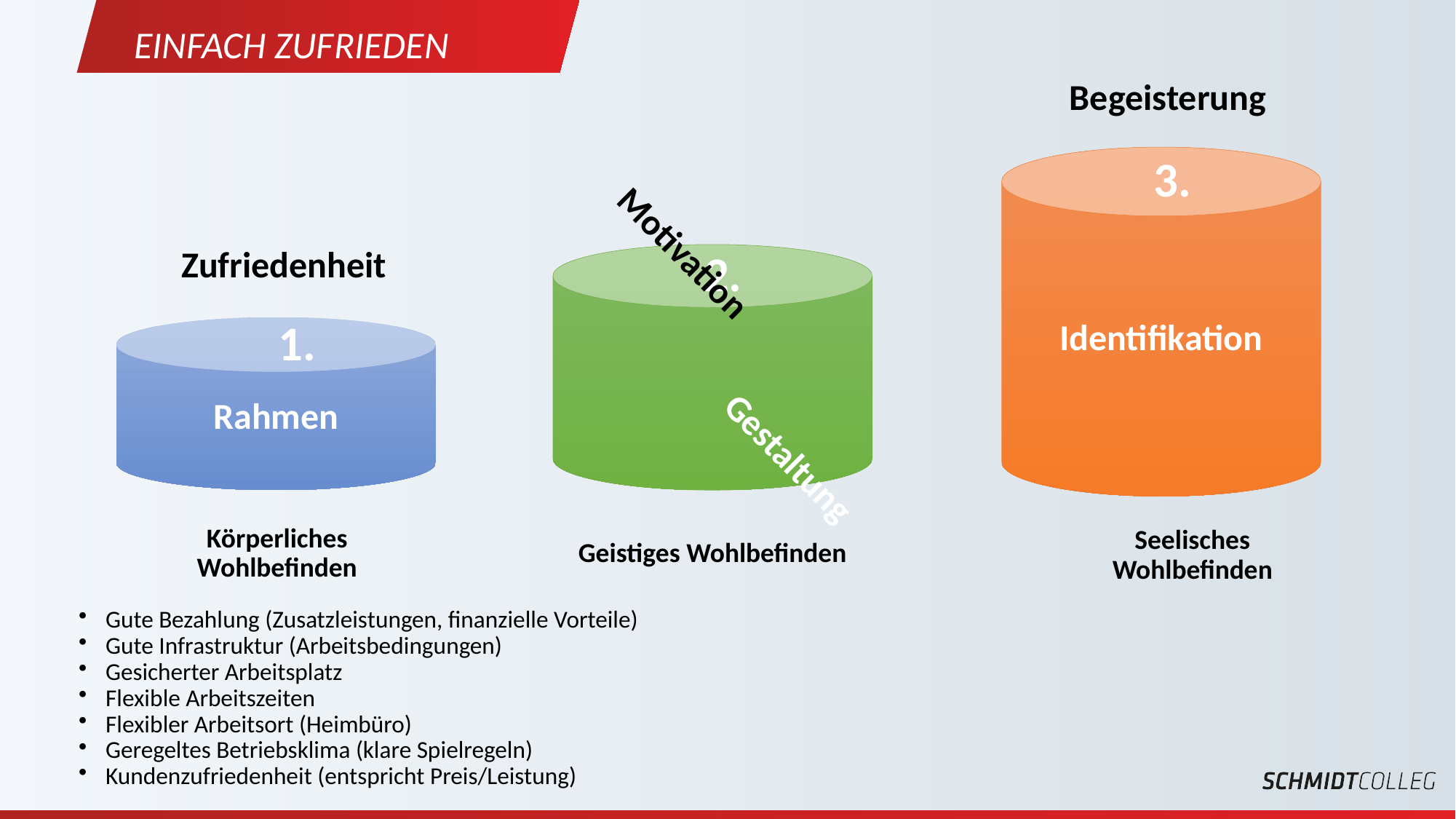

Einfach zufrieden
Begeisterung

3.
    Motivation
Zufriedenheit
2.

Gestaltung
1.
Identifikation

Rahmen
Körperliches Wohlbefinden
Seelisches Wohlbefinden
Geistiges Wohlbefinden
Gute Bezahlung (Zusatzleistungen, finanzielle Vorteile)
Gute Infrastruktur (Arbeitsbedingungen)
Gesicherter Arbeitsplatz
Flexible Arbeitszeiten
Flexibler Arbeitsort (Heimbüro)
Geregeltes Betriebsklima (klare Spielregeln)
Kundenzufriedenheit (entspricht Preis/Leistung)